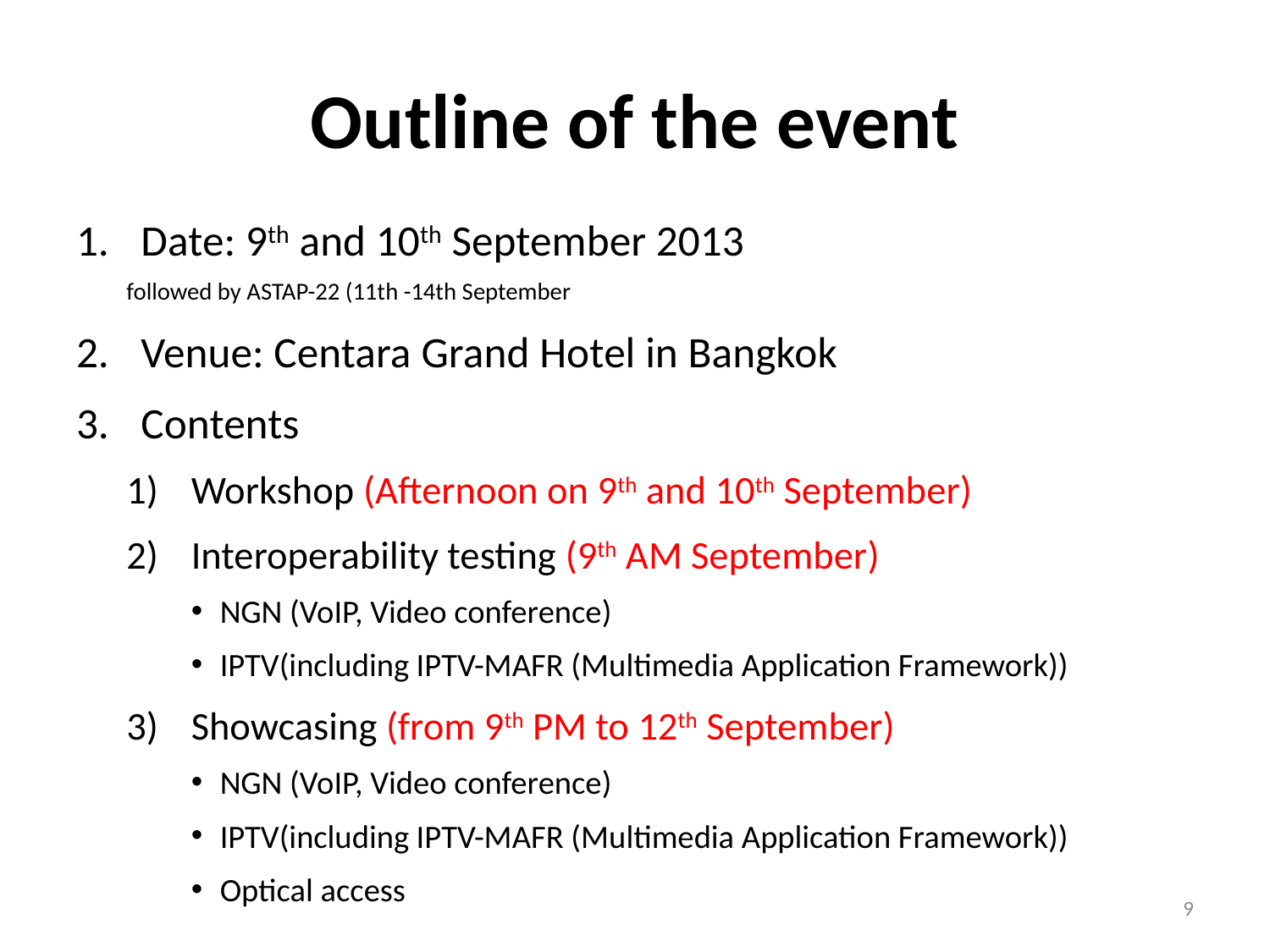

# Outline of the event
Date: 9th and 10th September 2013
followed by ASTAP-22 (11th -14th September
Venue: Centara Grand Hotel in Bangkok
Contents
Workshop (Afternoon on 9th and 10th September)
Interoperability testing (9th AM September)
NGN (VoIP, Video conference)
IPTV(including IPTV-MAFR (Multimedia Application Framework))
Showcasing (from 9th PM to 12th September)
NGN (VoIP, Video conference)
IPTV(including IPTV-MAFR (Multimedia Application Framework))
Optical access
9